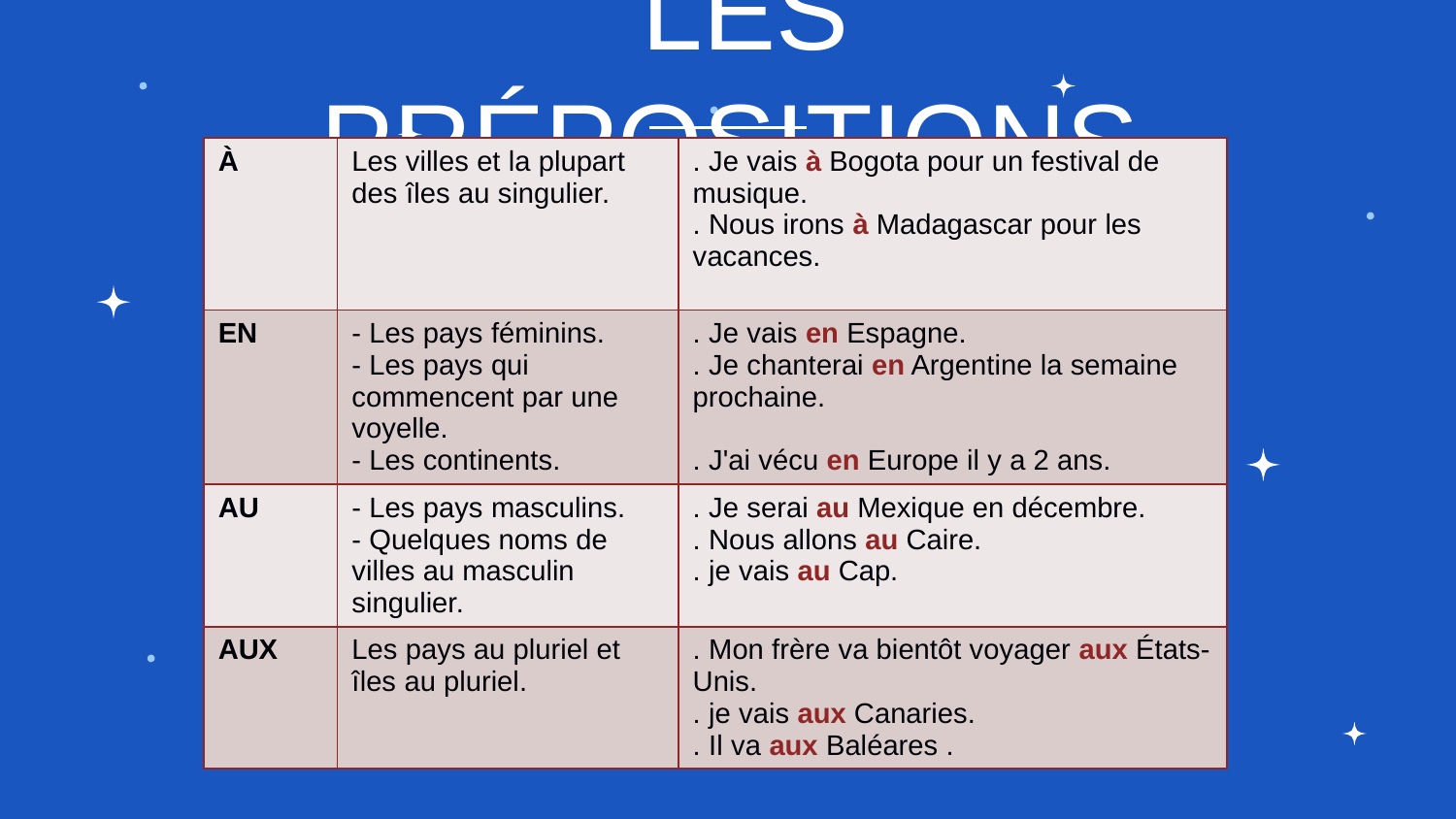

# LES PRÉPOSITIONS
| À | Les villes et la plupart des îles au singulier. | . Je vais à Bogota pour un festival de musique. . Nous irons à Madagascar pour les vacances. |
| --- | --- | --- |
| EN | - Les pays féminins. - Les pays qui commencent par une voyelle. - Les continents. | . Je vais en Espagne. . Je chanterai en Argentine la semaine prochaine. . J'ai vécu en Europe il y a 2 ans. |
| AU | - Les pays masculins. - Quelques noms de villes au masculin singulier. | . Je serai au Mexique en décembre. . Nous allons au Caire. . je vais au Cap. |
| AUX | Les pays au pluriel et îles au pluriel. | . Mon frère va bientôt voyager aux États-Unis. . je vais aux Canaries. . Il va aux Baléares . |